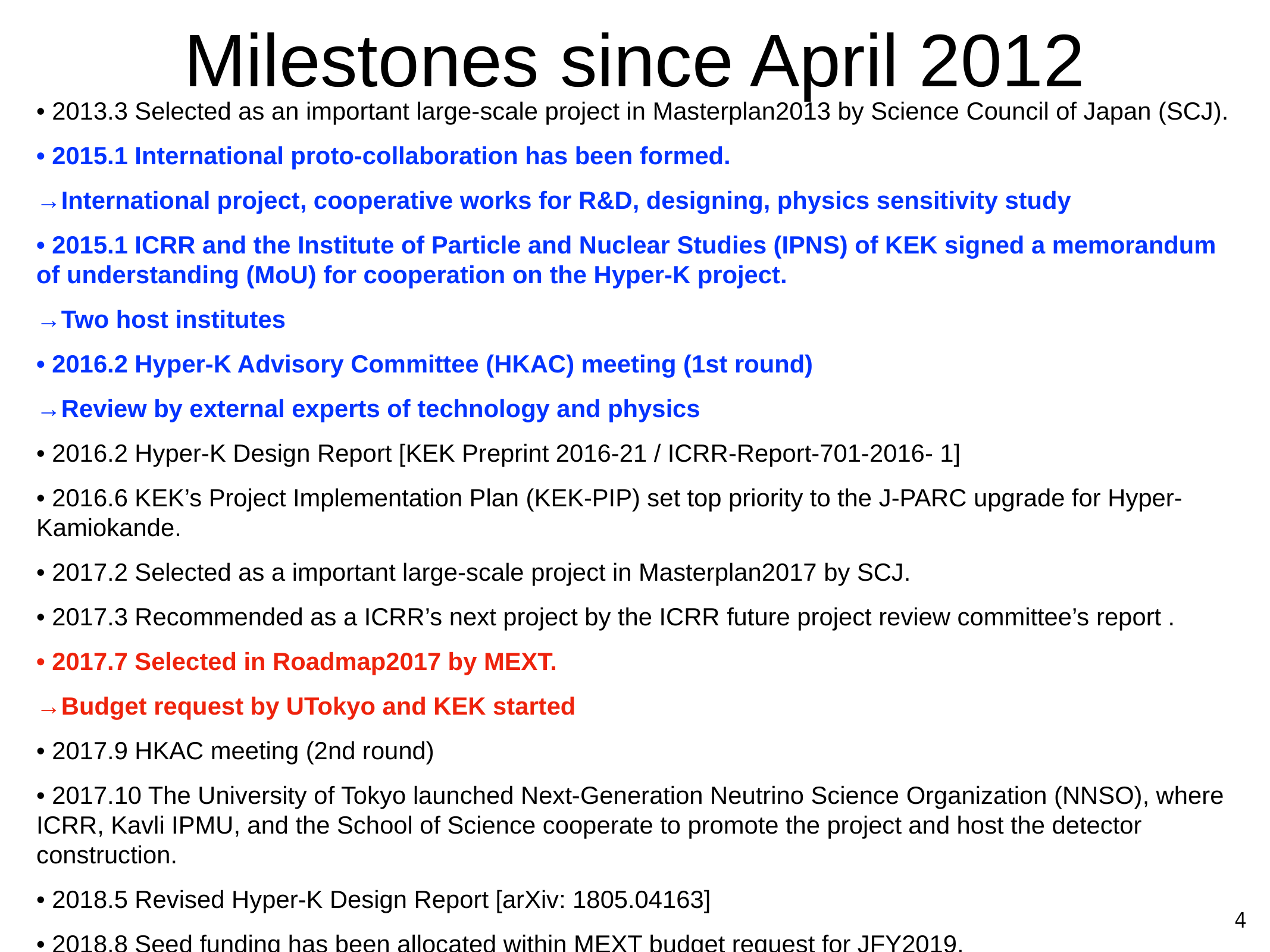

# Milestones since April 2012
• 2013.3 Selected as an important large-scale project in Masterplan2013 by Science Council of Japan (SCJ).
• 2015.1 International proto-collaboration has been formed.
→International project, cooperative works for R&D, designing, physics sensitivity study
• 2015.1 ICRR and the Institute of Particle and Nuclear Studies (IPNS) of KEK signed a memorandum of understanding (MoU) for cooperation on the Hyper-K project.
→Two host institutes
• 2016.2 Hyper-K Advisory Committee (HKAC) meeting (1st round)
→Review by external experts of technology and physics
• 2016.2 Hyper-K Design Report [KEK Preprint 2016-21 / ICRR-Report-701-2016- 1]
• 2016.6 KEK’s Project Implementation Plan (KEK-PIP) set top priority to the J-PARC upgrade for Hyper-Kamiokande.
• 2017.2 Selected as a important large-scale project in Masterplan2017 by SCJ.
• 2017.3 Recommended as a ICRR’s next project by the ICRR future project review committee’s report .
• 2017.7 Selected in Roadmap2017 by MEXT.
→Budget request by UTokyo and KEK started
• 2017.9 HKAC meeting (2nd round)
• 2017.10 The University of Tokyo launched Next-Generation Neutrino Science Organization (NNSO), where ICRR, Kavli IPMU, and the School of Science cooperate to promote the project and host the detector construction.
• 2018.5 Revised Hyper-K Design Report [arXiv: 1805.04163]
• 2018.8 Seed funding has been allocated within MEXT budget request for JFY2019.
4